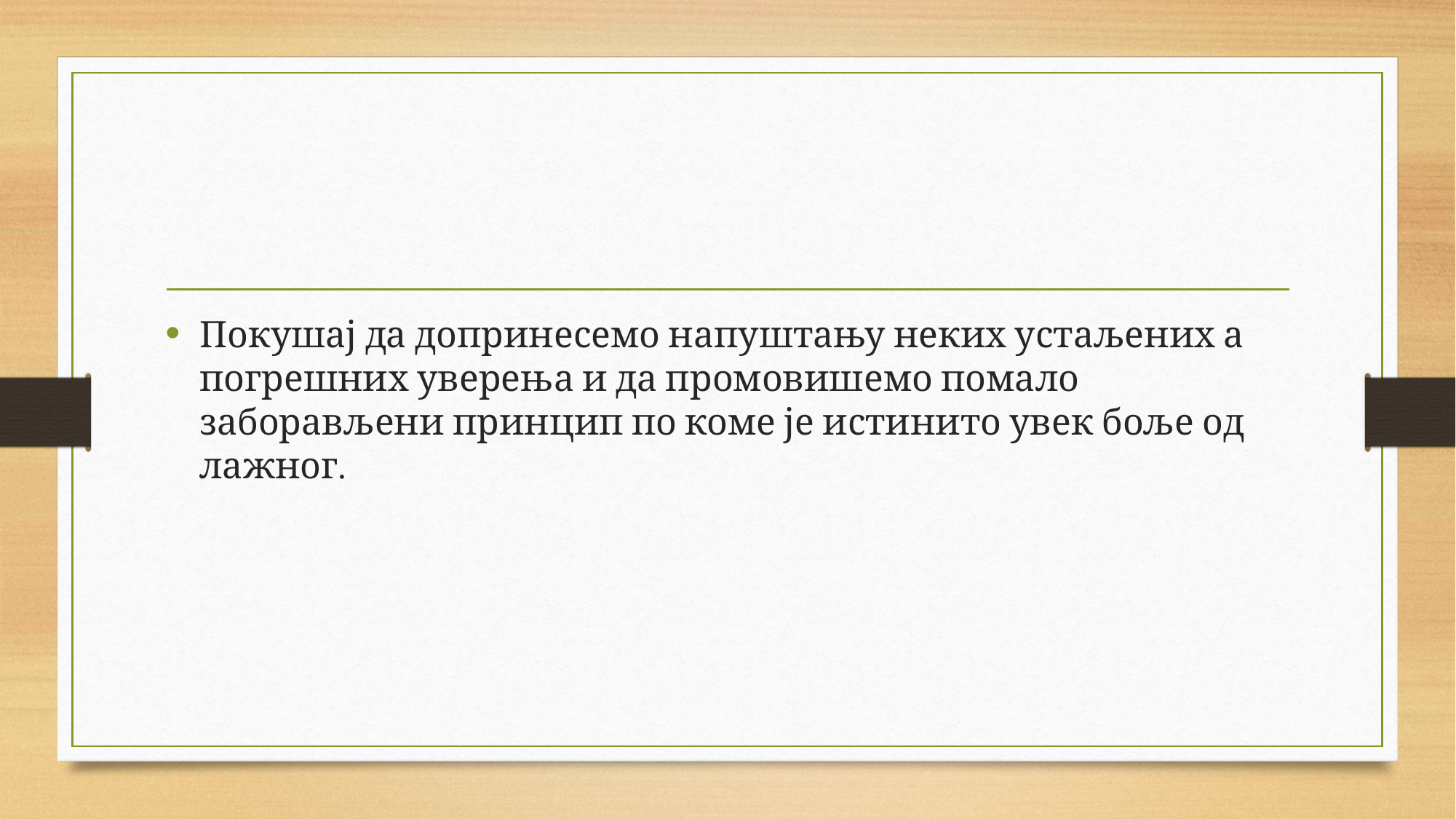

Покушај да допринесемо напуштању неких устаљених а погрешних уверења и да промовишемо помало заборављени принцип по коме је истинито увек боље од лажног.